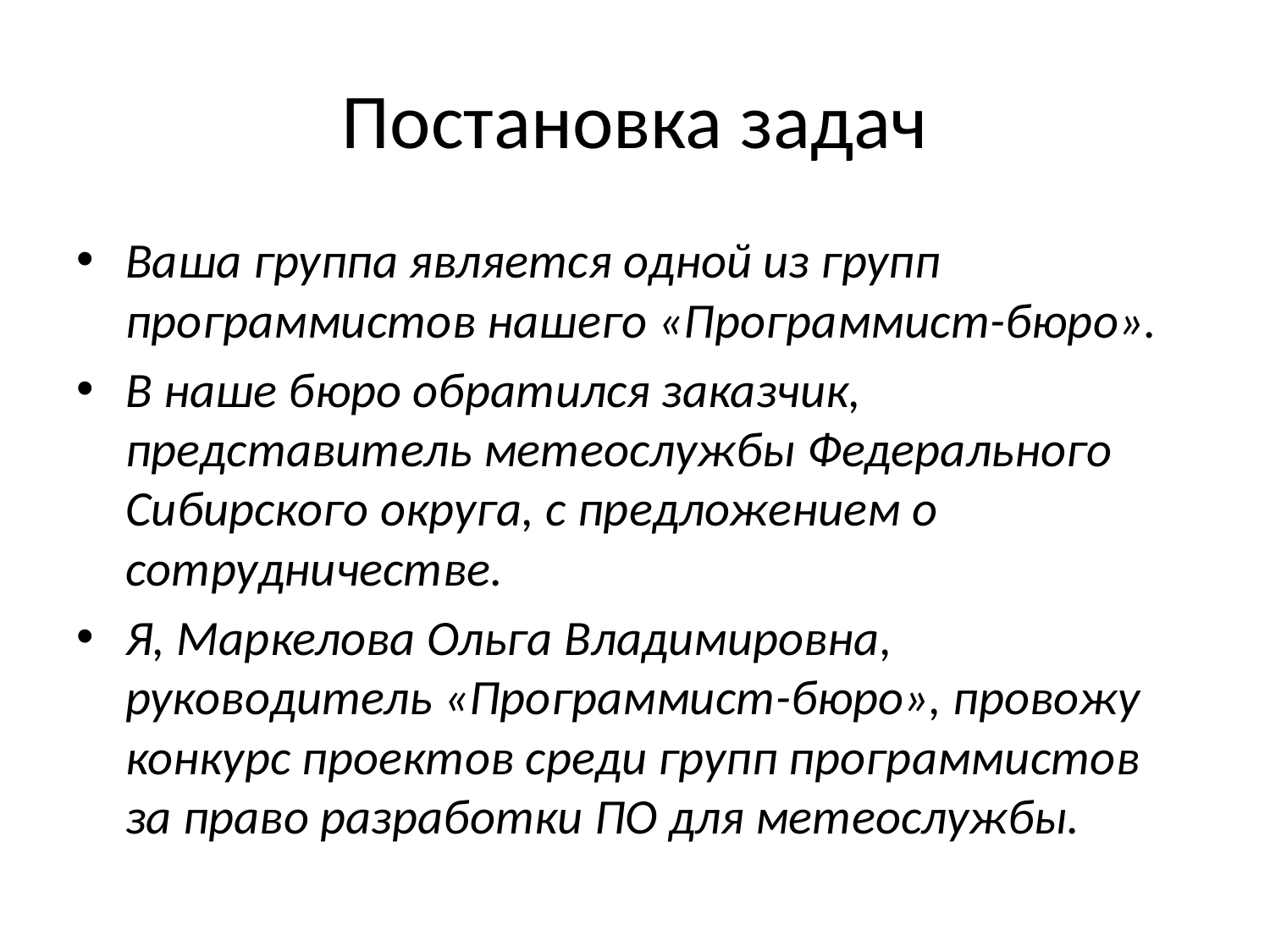

# Постановка задач
Ваша группа является одной из групп программистов нашего «Программист-бюро».
В наше бюро обратился заказчик, представитель метеослужбы Федерального Сибирского округа, с предложением о сотрудничестве.
Я, Маркелова Ольга Владимировна, руководитель «Программист-бюро», провожу конкурс проектов среди групп программистов за право разработки ПО для метеослужбы.